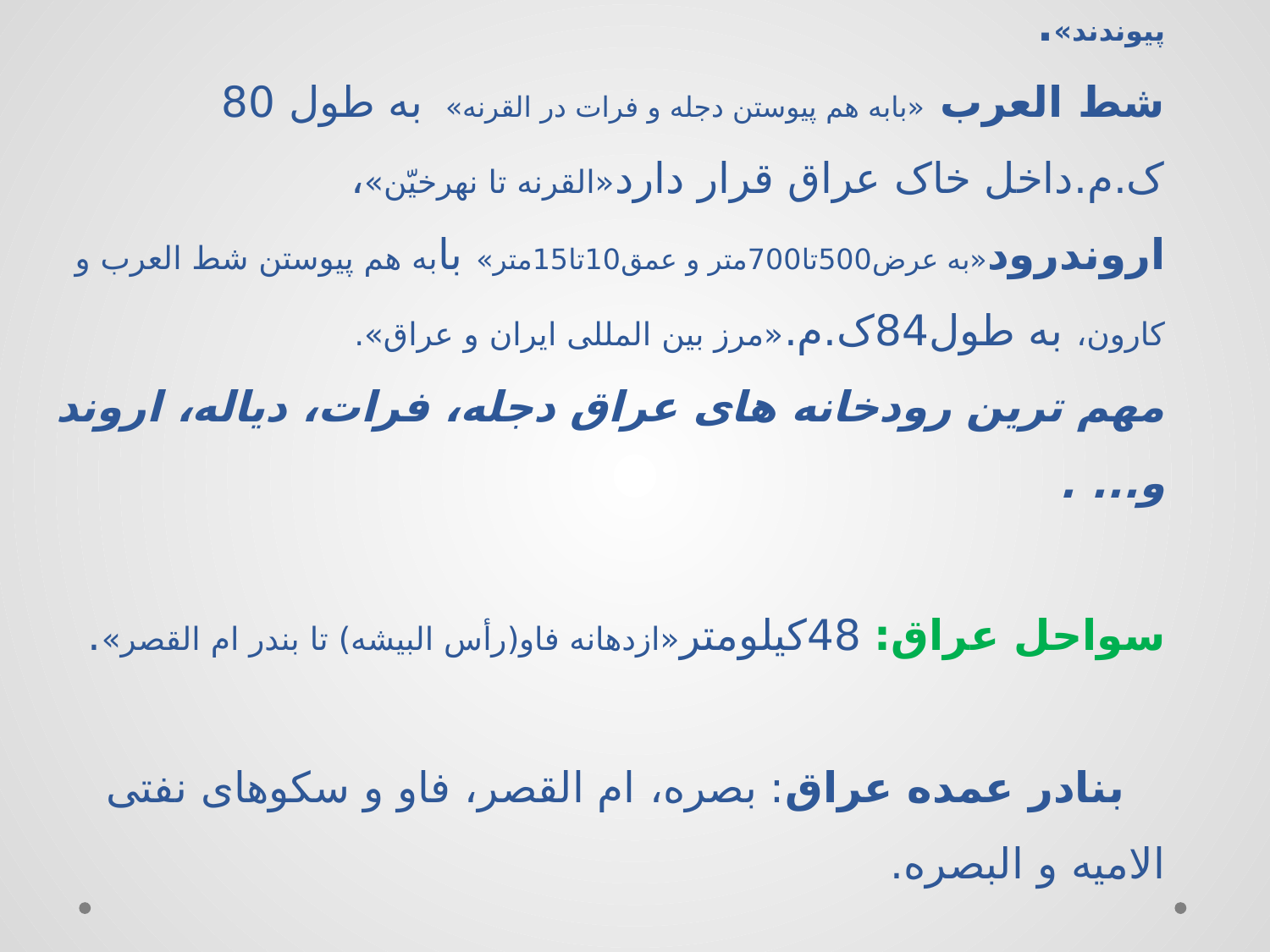

# رودخانه های عراق: دجله و فرات«از مرزهای ترکیه و سوریه سرازیر و در القرنه به هم می پیوندند». شط العرب «بابه هم پیوستن دجله و فرات در القرنه»  به طول 80 ک.م.داخل خاک عراق قرار دارد«القرنه تا نهرخیّن»، اروندرود«به عرض500تا700متر و عمق10تا15متر» بابه هم پیوستن شط العرب و کارون، به طول84ک.م.«مرز بین المللی ایران و عراق». مهم ترین رودخانه های عراق دجله، فرات، دیاله، اروند و... . سواحل عراق: 48کیلومتر«ازدهانه فاو(رأس البیشه) تا بندر ام القصر». بنادر عمده عراق: بصره، ام القصر، فاو و سکوهای نفتی الامیه و البصره.